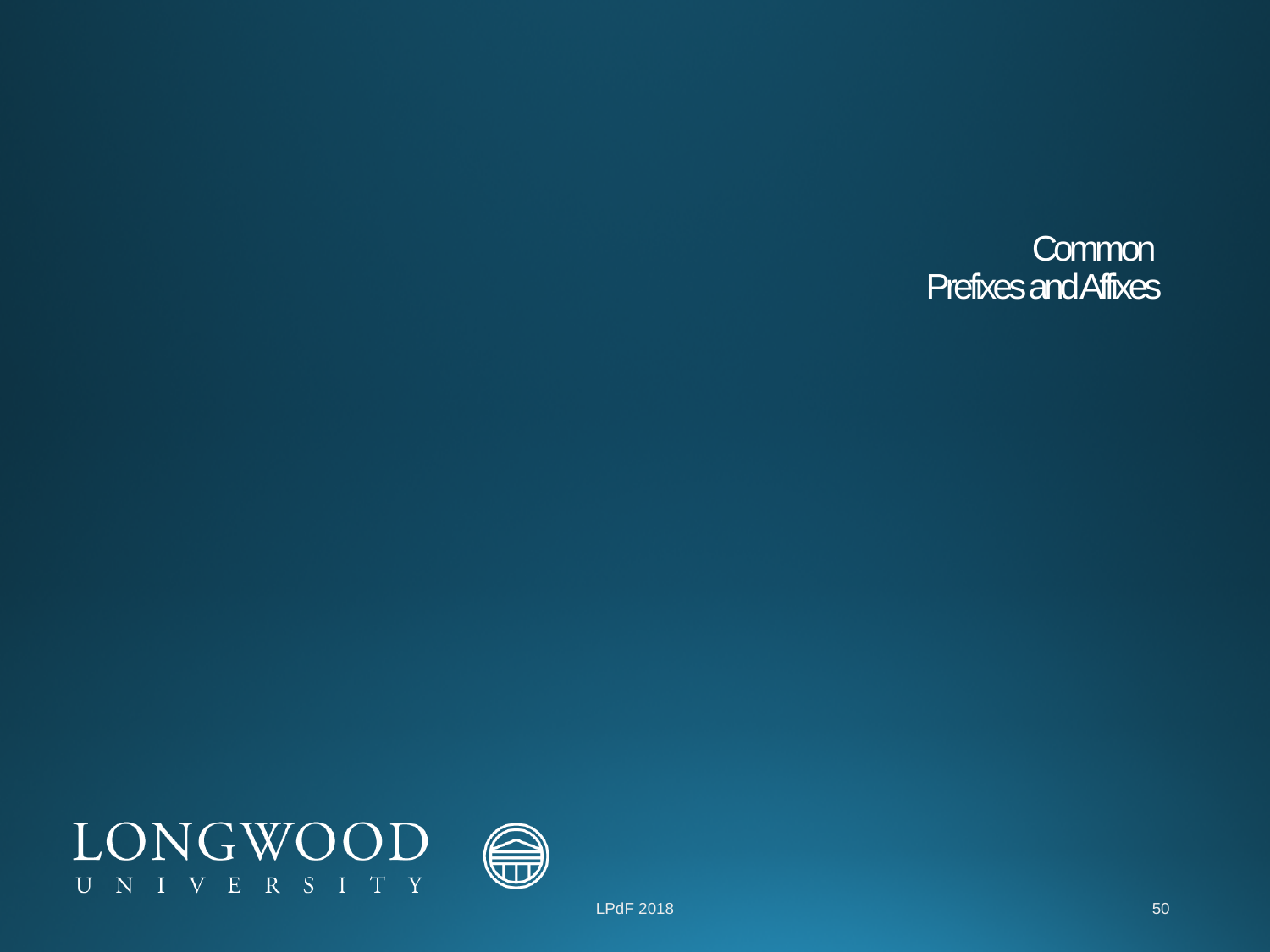

# Common Prefixes and Affixes

LPdF 2018
50